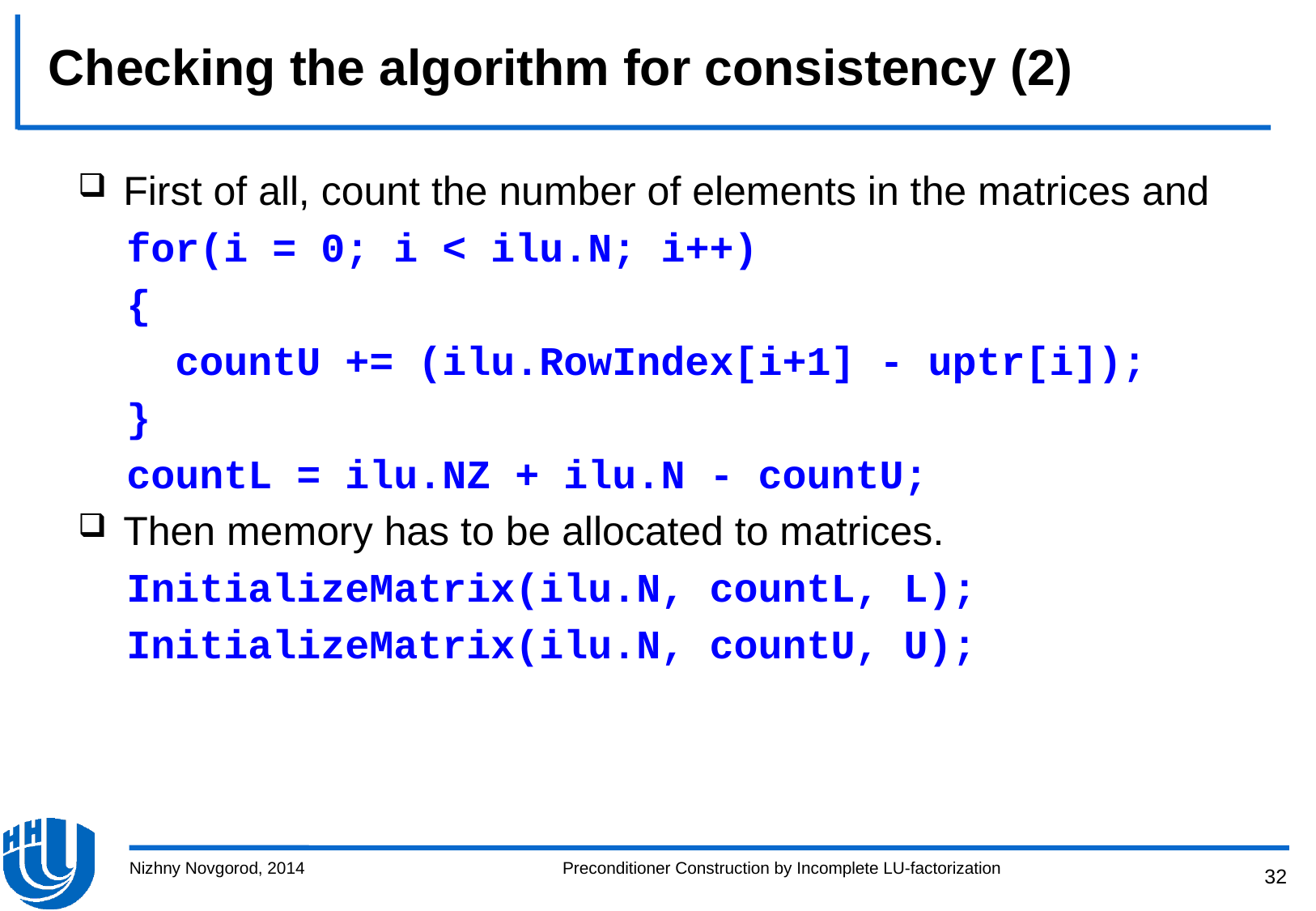

# Checking the algorithm for consistency (2)
First of all, count the number of elements in the matrices and
  for(i = 0; i < ilu.N; i++)
  {
    countU += (ilu.RowIndex[i+1] - uptr[i]);
  }
  countL = ilu.NZ + ilu.N - countU;
Then memory has to be allocated to matrices.
  InitializeMatrix(ilu.N, countL, L);
  InitializeMatrix(ilu.N, countU, U);

Nizhny Novgorod, 2014
Preconditioner Construction by Incomplete LU-factorization